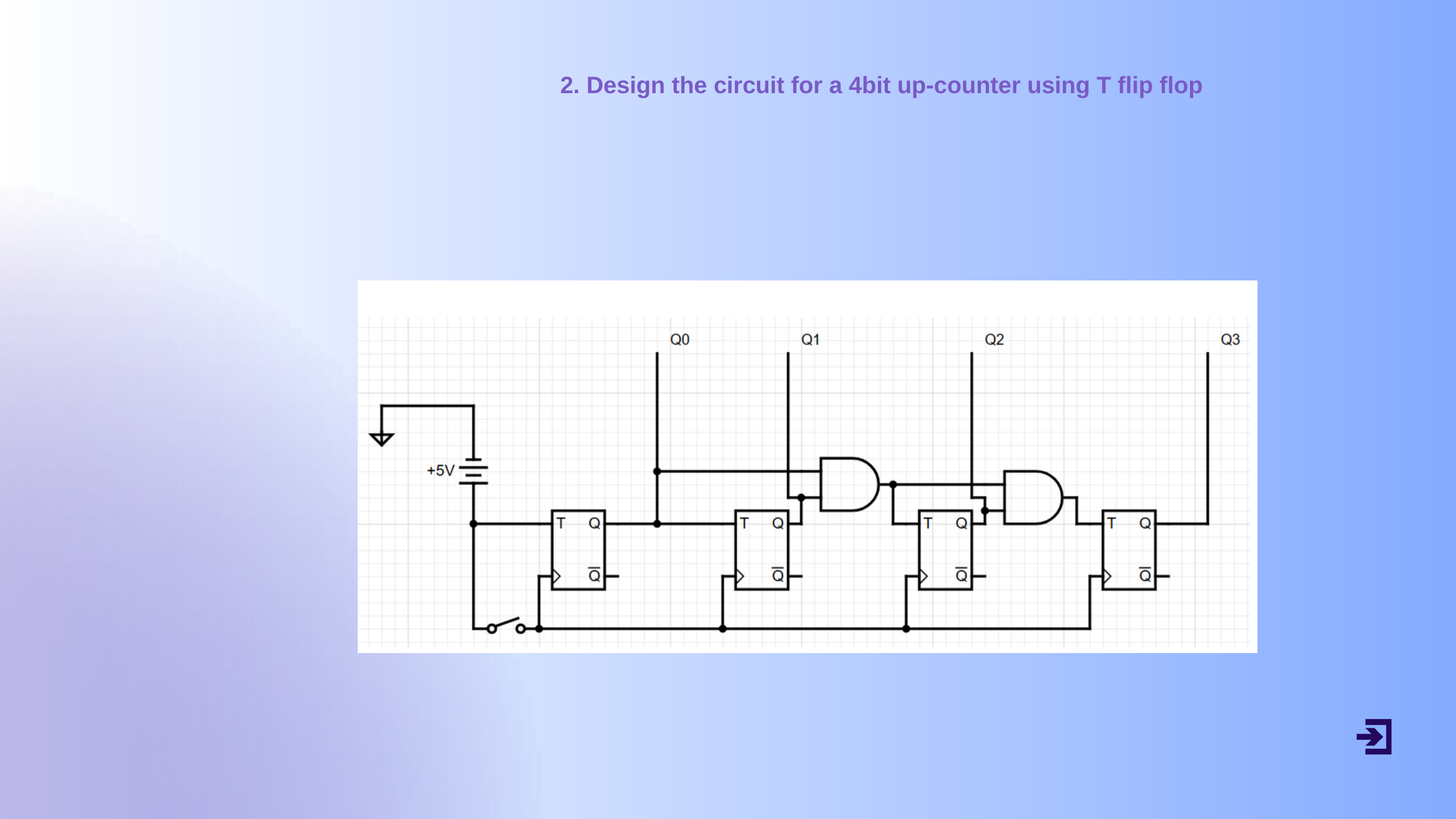

2. Design the circuit for a 4bit up-counter using T flip flop